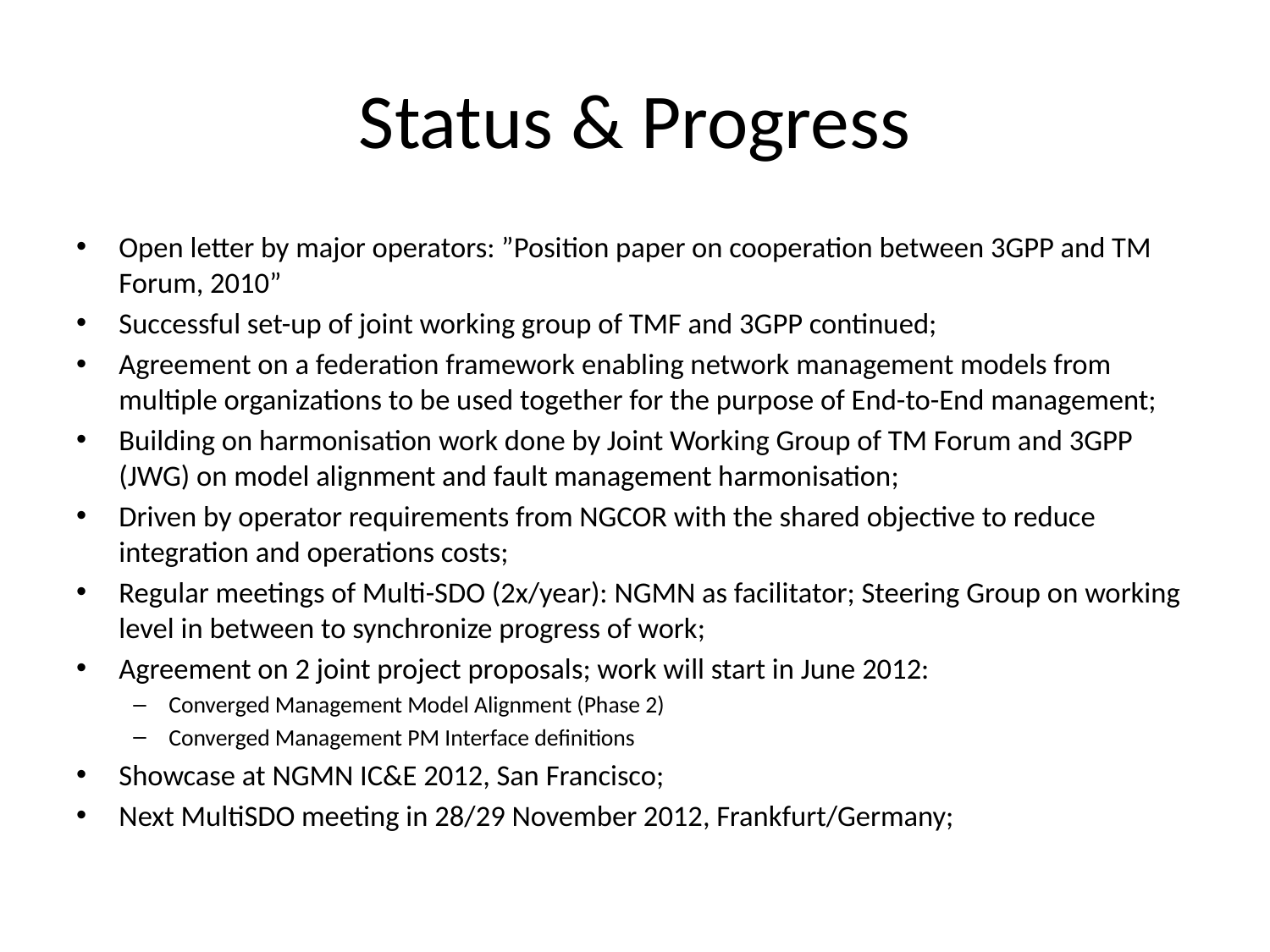

# Status & Progress
Open letter by major operators: ”Position paper on cooperation between 3GPP and TM Forum, 2010”
Successful set-up of joint working group of TMF and 3GPP continued;
Agreement on a federation framework enabling network management models from multiple organizations to be used together for the purpose of End-to-End management;
Building on harmonisation work done by Joint Working Group of TM Forum and 3GPP (JWG) on model alignment and fault management harmonisation;
Driven by operator requirements from NGCOR with the shared objective to reduce integration and operations costs;
Regular meetings of Multi-SDO (2x/year): NGMN as facilitator; Steering Group on working level in between to synchronize progress of work;
Agreement on 2 joint project proposals; work will start in June 2012:
Converged Management Model Alignment (Phase 2)
Converged Management PM Interface definitions
Showcase at NGMN IC&E 2012, San Francisco;
Next MultiSDO meeting in 28/29 November 2012, Frankfurt/Germany;